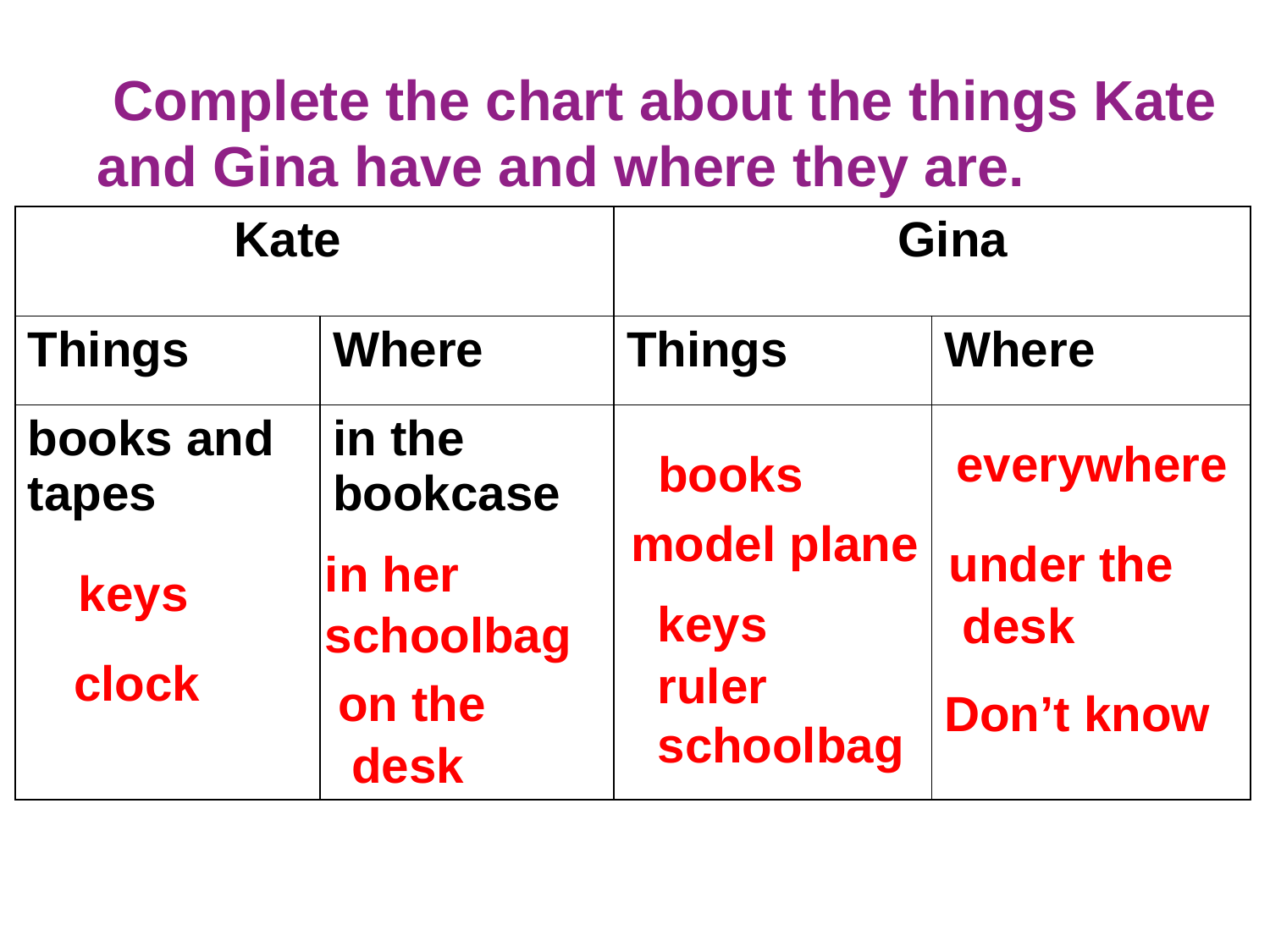

Complete the chart about the things Kate and Gina have and where they are.
| Kate |  | Gina |  |
| --- | --- | --- | --- |
| Things | Where | Things | Where |
| books and tapes | in the bookcase |  |  |
everywhere
books
model plane
under the
 desk
in her
schoolbag
keys
keys
ruler schoolbag
clock
on the
 desk
Don’t know